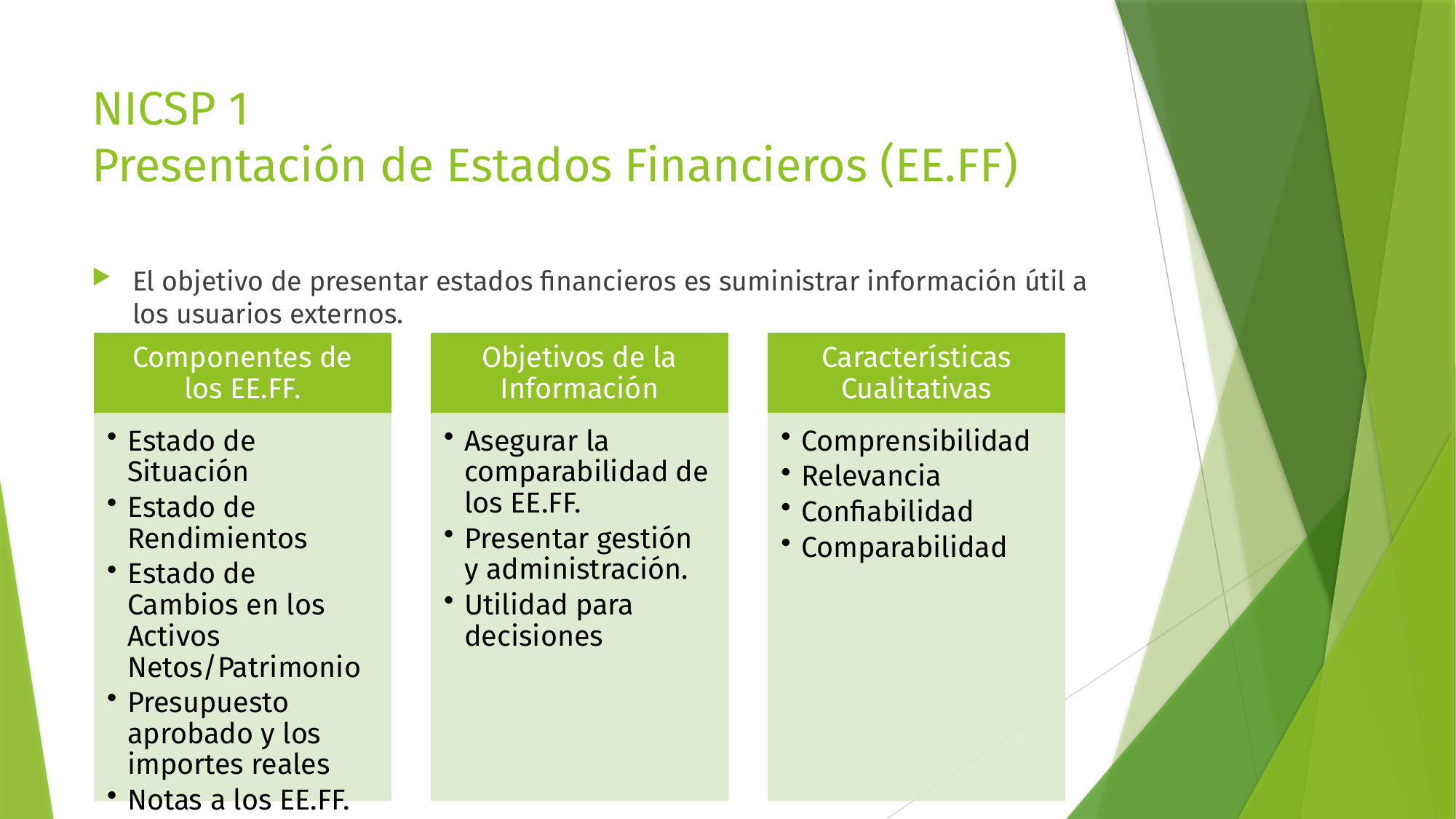

# NICSP 1 Presentación de Estados Financieros (EE.FF)
Componentes de los EE.FF.
Estado de Situación
Estado de Rendimientos
Estado de Cambios en los Activos Netos/Patrimonio
Presupuesto aprobado y los importes reales
Notas a los EE.FF.
Objetivos de la Información
Asegurar la comparabilidad de los EE.FF.
Presentar gestión y administración.
Utilidad para decisiones
Características Cualitativas
Comprensibilidad
Relevancia
Confiabilidad
Comparabilidad
El objetivo de presentar estados financieros es suministrar información útil a los usuarios externos.